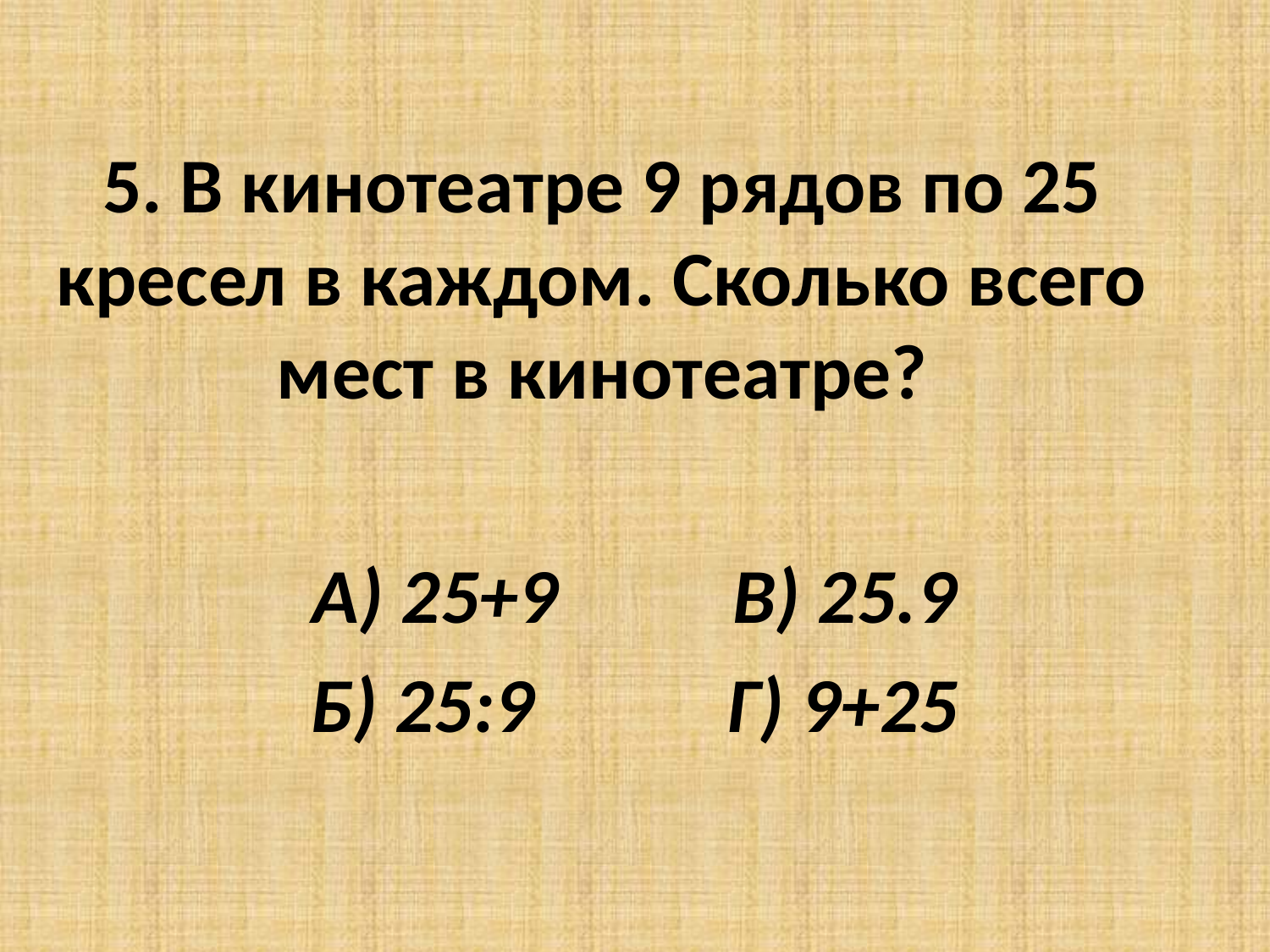

# 5. В кинотеатре 9 рядов по 25 кресел в каждом. Сколько всего мест в кинотеатре?
А) 25+9          В) 25.9
Б) 25:9           Г) 9+25